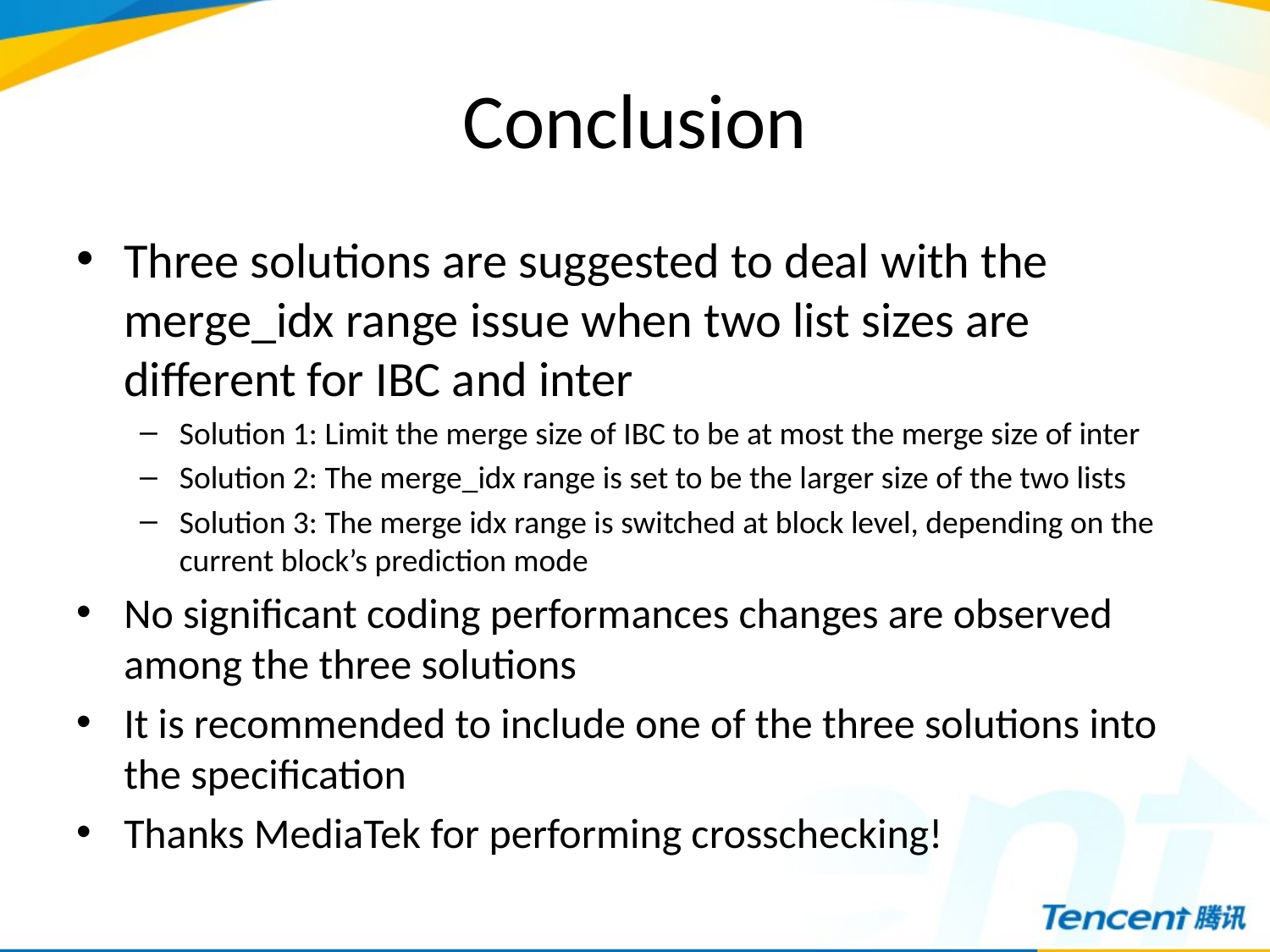

# Conclusion
Three solutions are suggested to deal with the merge_idx range issue when two list sizes are different for IBC and inter
Solution 1: Limit the merge size of IBC to be at most the merge size of inter
Solution 2: The merge_idx range is set to be the larger size of the two lists
Solution 3: The merge idx range is switched at block level, depending on the current block’s prediction mode
No significant coding performances changes are observed among the three solutions
It is recommended to include one of the three solutions into the specification
Thanks MediaTek for performing crosschecking!